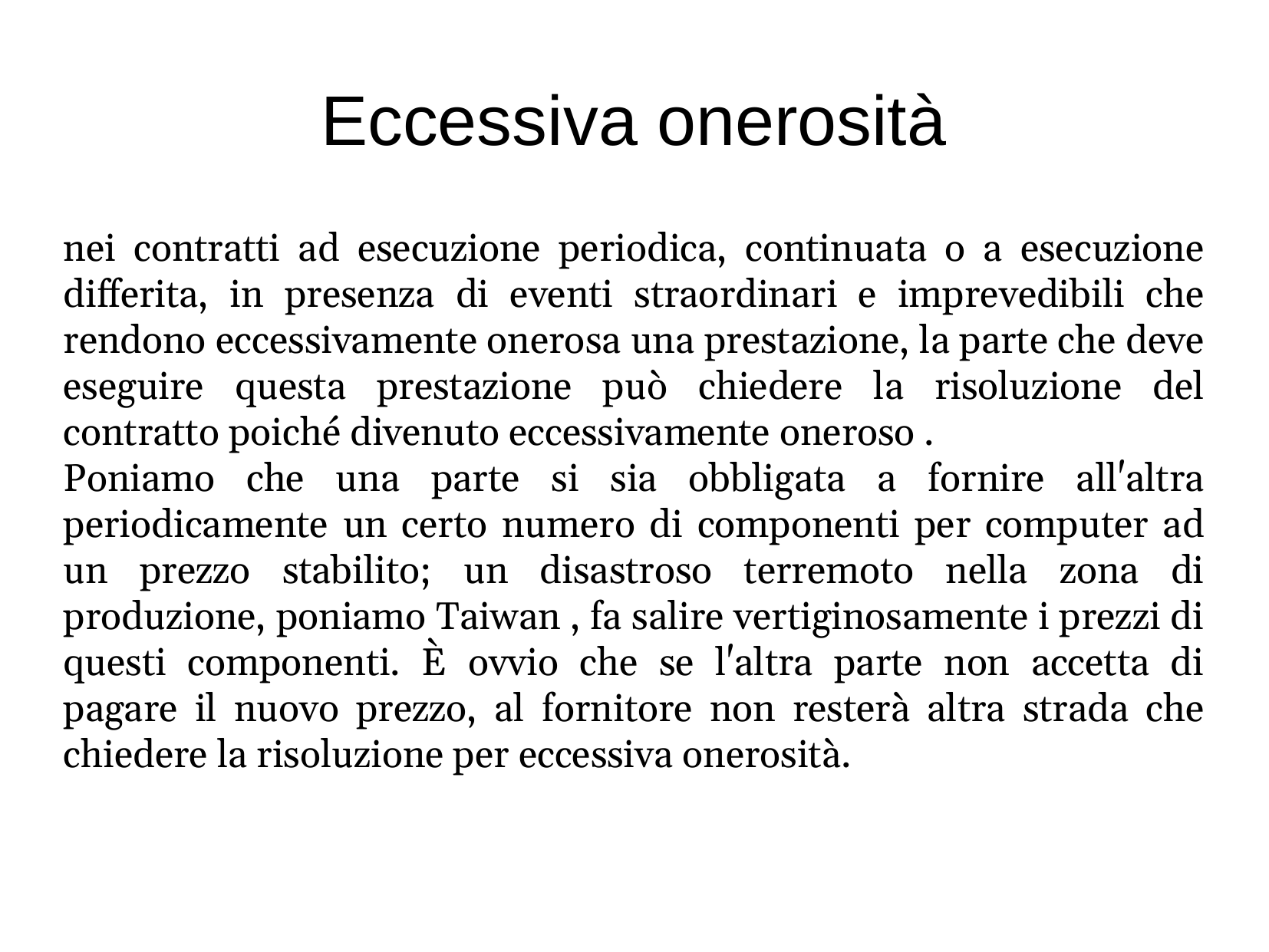

Eccessiva onerosità
nei contratti ad esecuzione periodica, continuata o a esecuzione differita, in presenza di eventi straordinari e imprevedibili che rendono eccessivamente onerosa una prestazione, la parte che deve eseguire questa prestazione può chiedere la risoluzione del contratto poiché divenuto eccessivamente oneroso .
Poniamo che una parte si sia obbligata a fornire all'altra periodicamente un certo numero di componenti per computer ad un prezzo stabilito; un disastroso terremoto nella zona di produzione, poniamo Taiwan , fa salire vertiginosamente i prezzi di questi componenti. È ovvio che se l'altra parte non accetta di pagare il nuovo prezzo, al fornitore non resterà altra strada che chiedere la risoluzione per eccessiva onerosità.